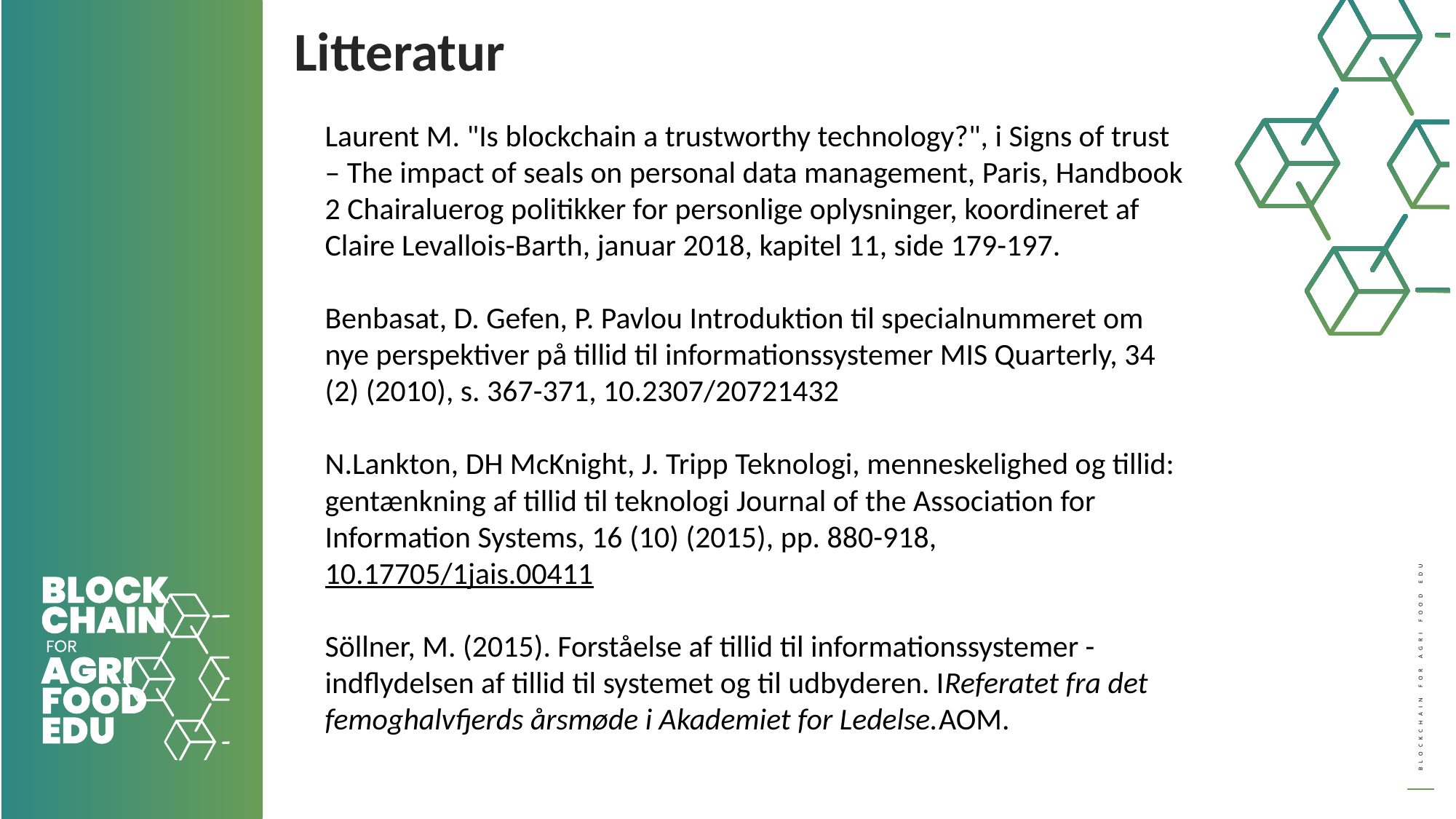

Litteratur

Laurent M. "Is blockchain a trustworthy technology?", i Signs of trust – The impact of seals on personal data management, Paris, Handbook 2 Chairaluerog politikker for personlige oplysninger, koordineret af Claire Levallois-Barth, januar 2018, kapitel 11, side 179-197.

Benbasat, D. Gefen, P. Pavlou Introduktion til specialnummeret om nye perspektiver på tillid til informationssystemer MIS Quarterly, 34 (2) (2010), s. 367-371, 10.2307/20721432

N.Lankton, DH McKnight, J. Tripp Teknologi, menneskelighed og tillid: gentænkning af tillid til teknologi Journal of the Association for Information Systems, 16 (10) (2015), pp. 880-918,10.17705/1jais.00411

Söllner, M. (2015). Forståelse af tillid til informationssystemer - indflydelsen af ​​tillid til systemet og til udbyderen. IReferatet fra det femoghalvfjerds årsmøde i Akademiet for Ledelse.AOM.